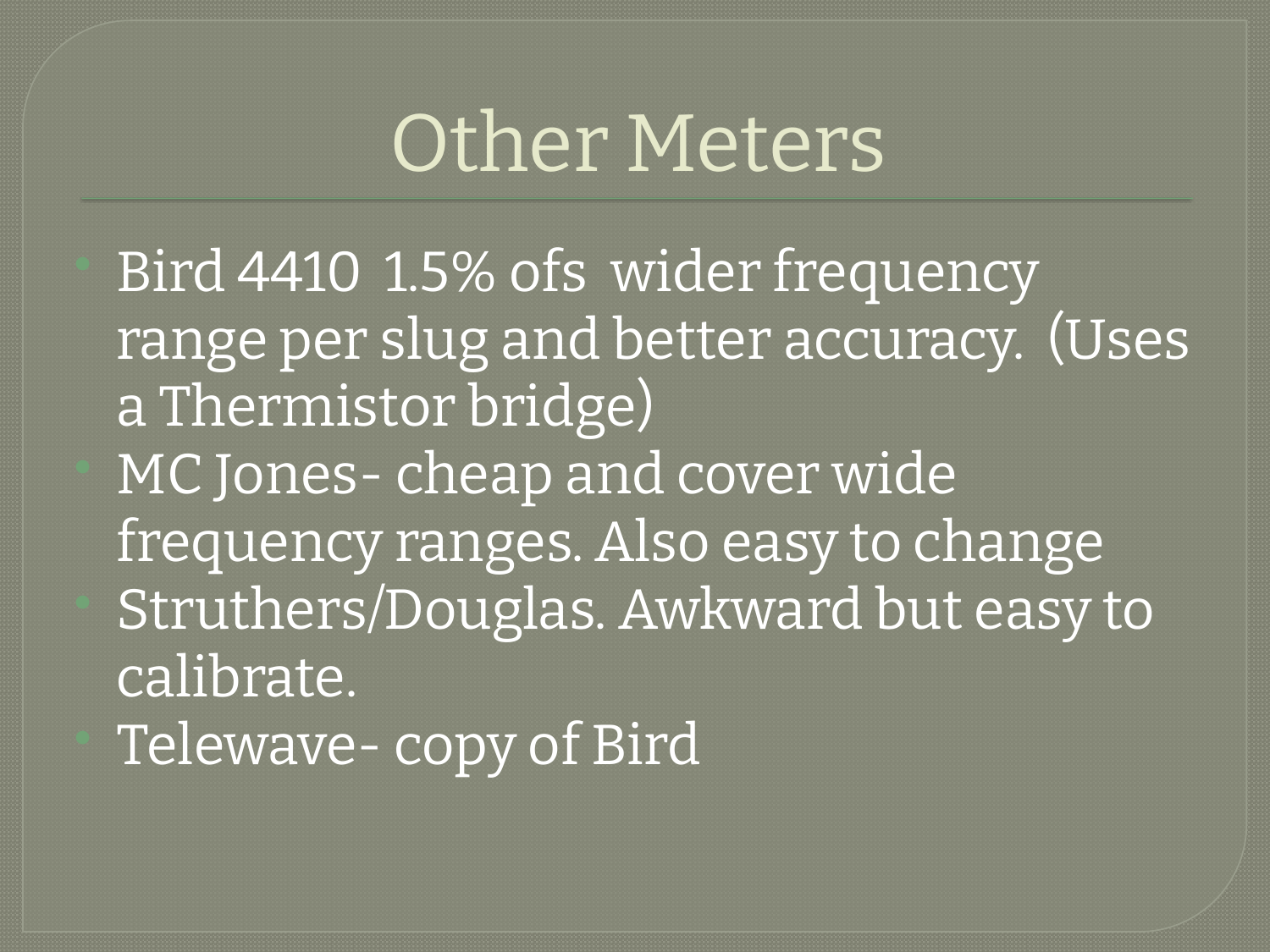

# Other Meters
Bird 4410  1.5% ofs  wider frequency range per slug and better accuracy.  (Uses a Thermistor bridge)
MC Jones- cheap and cover wide frequency ranges. Also easy to change
Struthers/Douglas. Awkward but easy to calibrate.
Telewave- copy of Bird